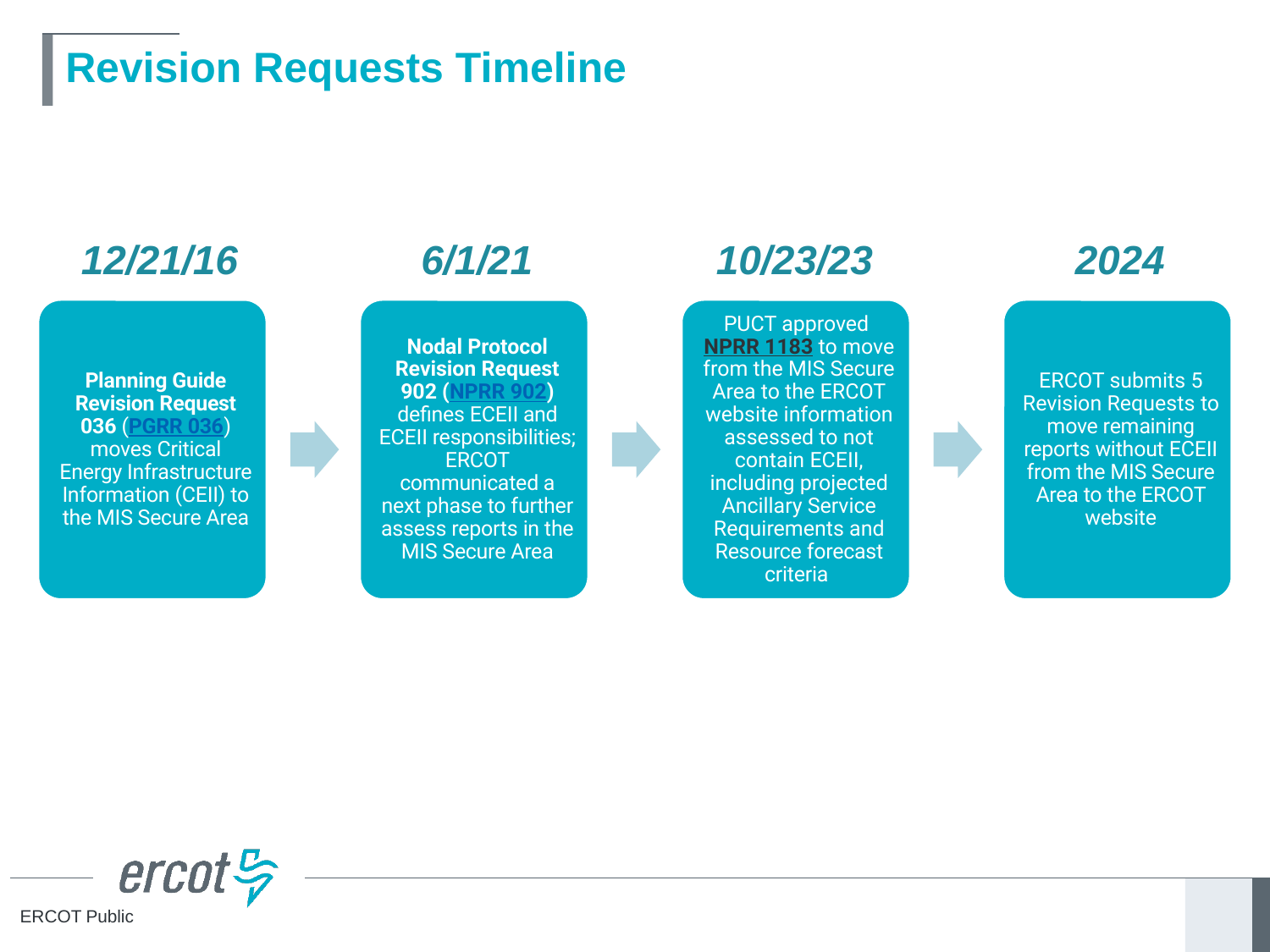

# Revision Requests Timeline
Planning Guide Revision Request 036 (PGRR 036) moves Critical Energy Infrastructure Information (CEII) to the MIS Secure Area

Nodal Protocol Revision Request 902 (NPRR 902) defines ECEII and ECEII responsibilities; ERCOT communicated a next phase to further assess reports in the MIS Secure Area

PUCT approved NPRR 1183 to move from the MIS Secure Area to the ERCOT website information assessed to not contain ECEII, including projected Ancillary Service Requirements and Resource forecast criteria

ERCOT submits 5 Revision Requests to move remaining reports without ECEII from the MIS Secure Area to the ERCOT website
12/21/16
6/1/21
10/23/23
2024